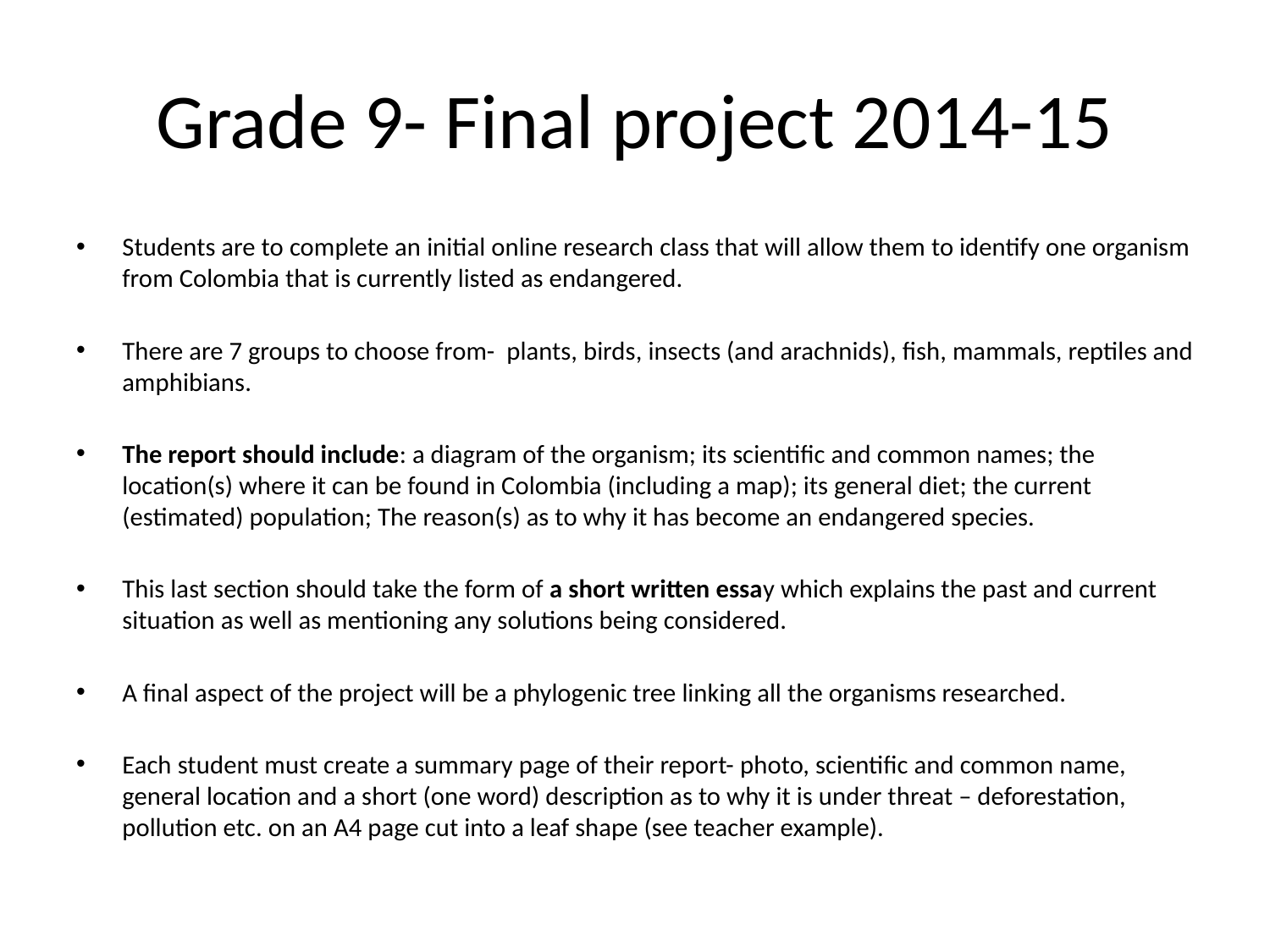

# Grade 9- Final project 2014-15
Students are to complete an initial online research class that will allow them to identify one organism from Colombia that is currently listed as endangered.

There are 7 groups to choose from-  plants, birds, insects (and arachnids), fish, mammals, reptiles and amphibians.

The report should include: a diagram of the organism; its scientific and common names; the location(s) where it can be found in Colombia (including a map); its general diet; the current (estimated) population; The reason(s) as to why it has become an endangered species.

This last section should take the form of a short written essay which explains the past and current situation as well as mentioning any solutions being considered.

A final aspect of the project will be a phylogenic tree linking all the organisms researched.

Each student must create a summary page of their report- photo, scientific and common name, general location and a short (one word) description as to why it is under threat – deforestation, pollution etc. on an A4 page cut into a leaf shape (see teacher example).